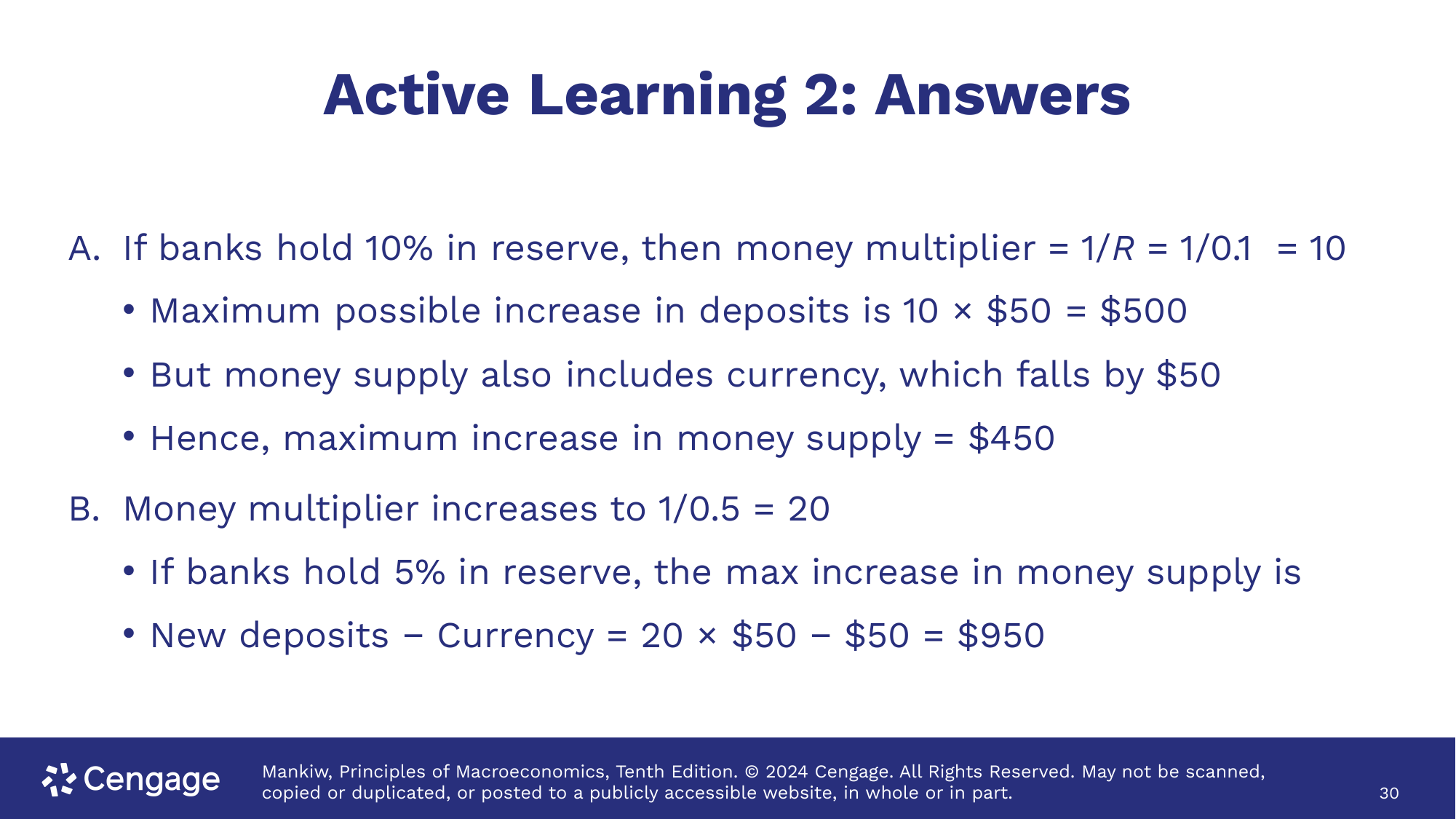

# Active Learning 2: Answers
If banks hold 10% in reserve, then money multiplier = 1/R = 1/0.1  = 10
Maximum possible increase in deposits is 10 × $50 = $500
But money supply also includes currency, which falls by $50
Hence, maximum increase in money supply = $450
Money multiplier increases to 1/0.5 = 20
If banks hold 5% in reserve, the max increase in money supply is
New deposits − Currency = 20 × $50 − $50 = $950